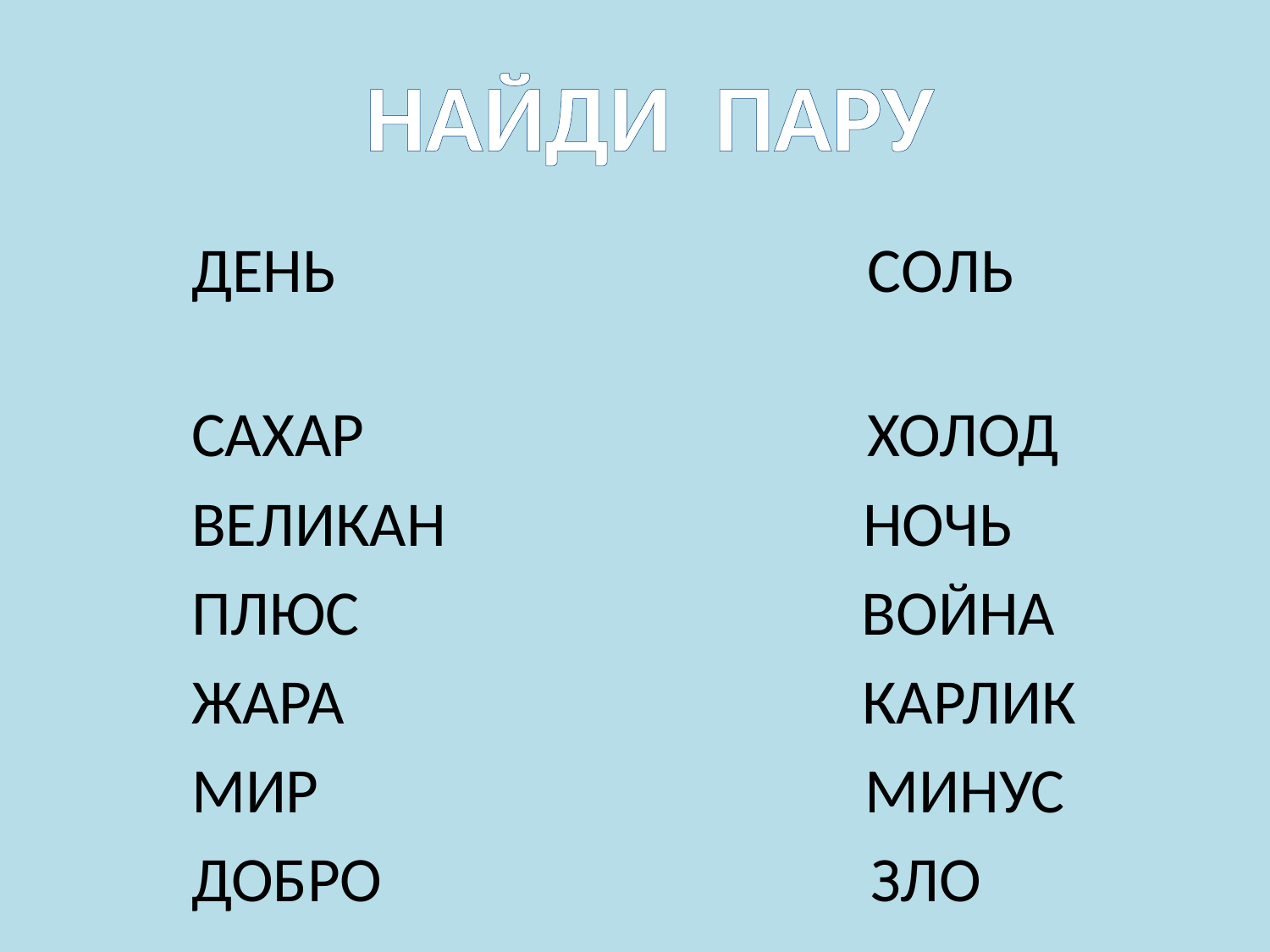

#
НАЙДИ  ПАРУ
        ДЕНЬ                                     СОЛЬ
        САХАР                                   ХОЛОД
        ВЕЛИКАН                             НОЧЬ
        ПЛЮС                                   ВОЙНА
        ЖАРА                                    КАРЛИК
        МИР                                      МИНУС
        ДОБРО                                  ЗЛО